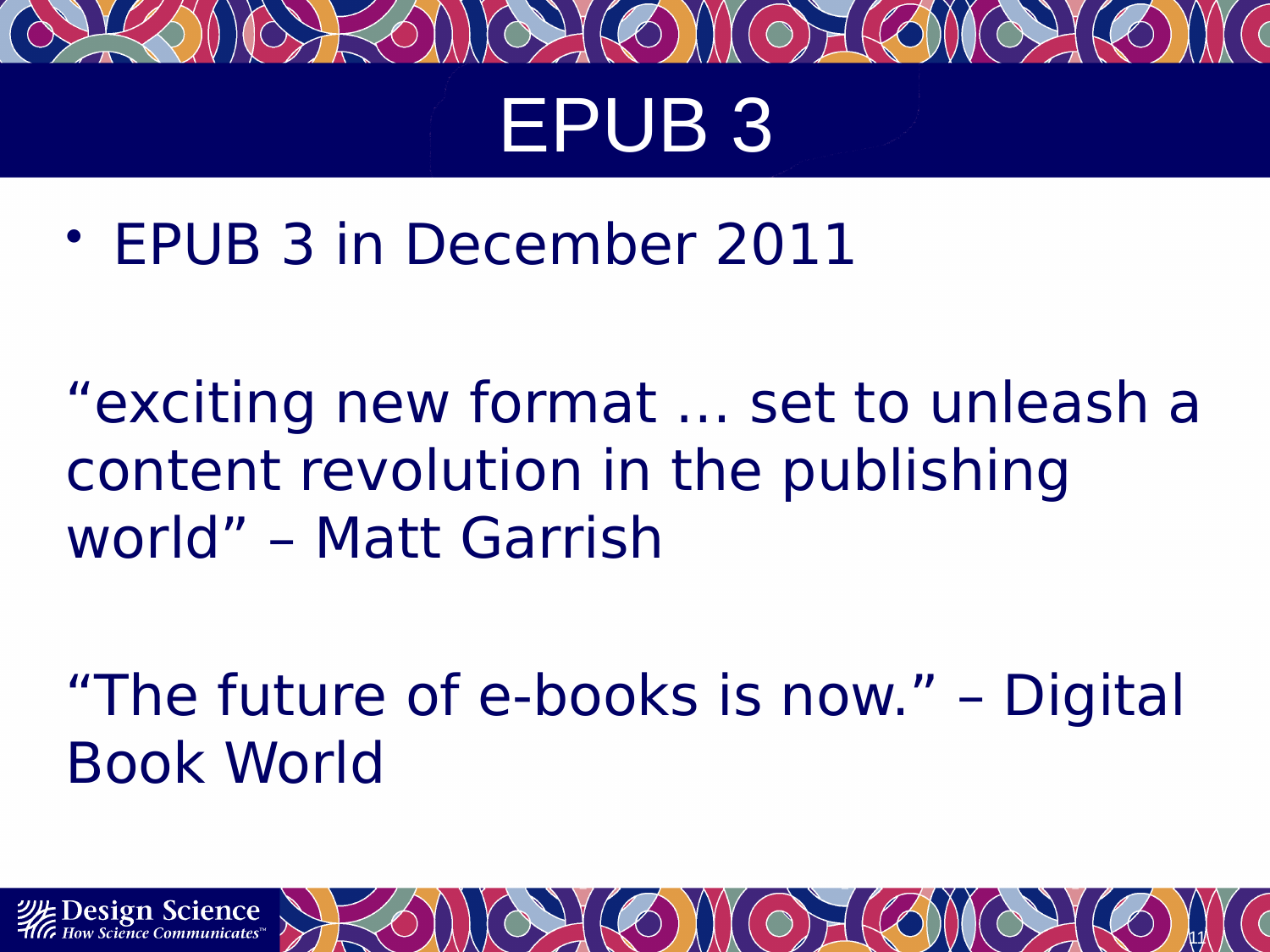

# EPUB 3
EPUB 3 in December 2011

“exciting new format … set to unleash a content revolution in the publishing world” – Matt Garrish

“The future of e-books is now.” – Digital Book World
11